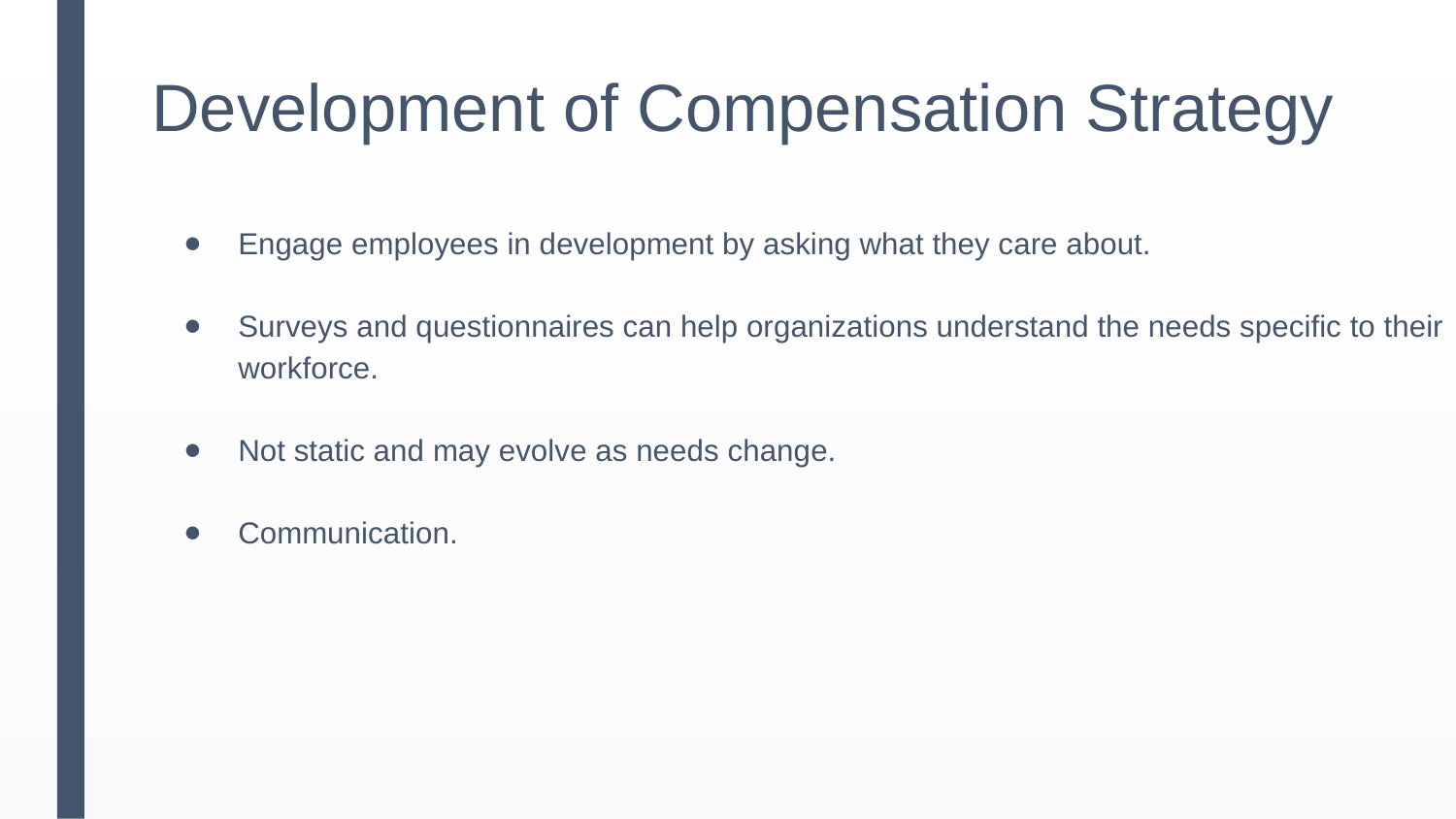

# Development of Compensation Strategy
Engage employees in development by asking what they care about.

Surveys and questionnaires can help organizations understand the needs specific to their workforce.

Not static and may evolve as needs change.

Communication.